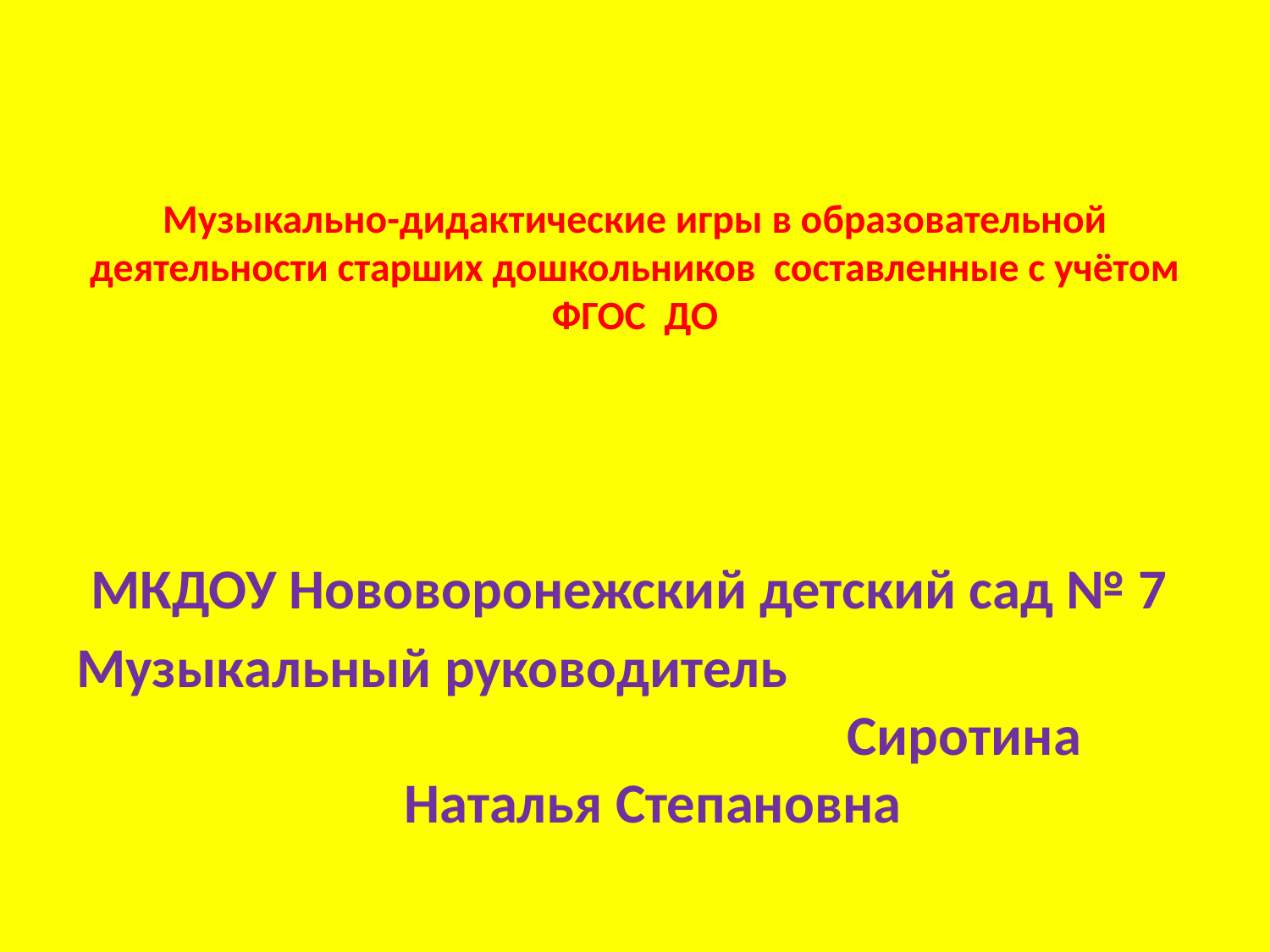

# Музыкально-дидактические игры в образовательной деятельности старших дошкольников  составленные с учётом ФГОС  ДО
МКДОУ Нововоронежский детский сад № 7
Музыкальный руководитель                                                                                 Сиротина Наталья Степановна